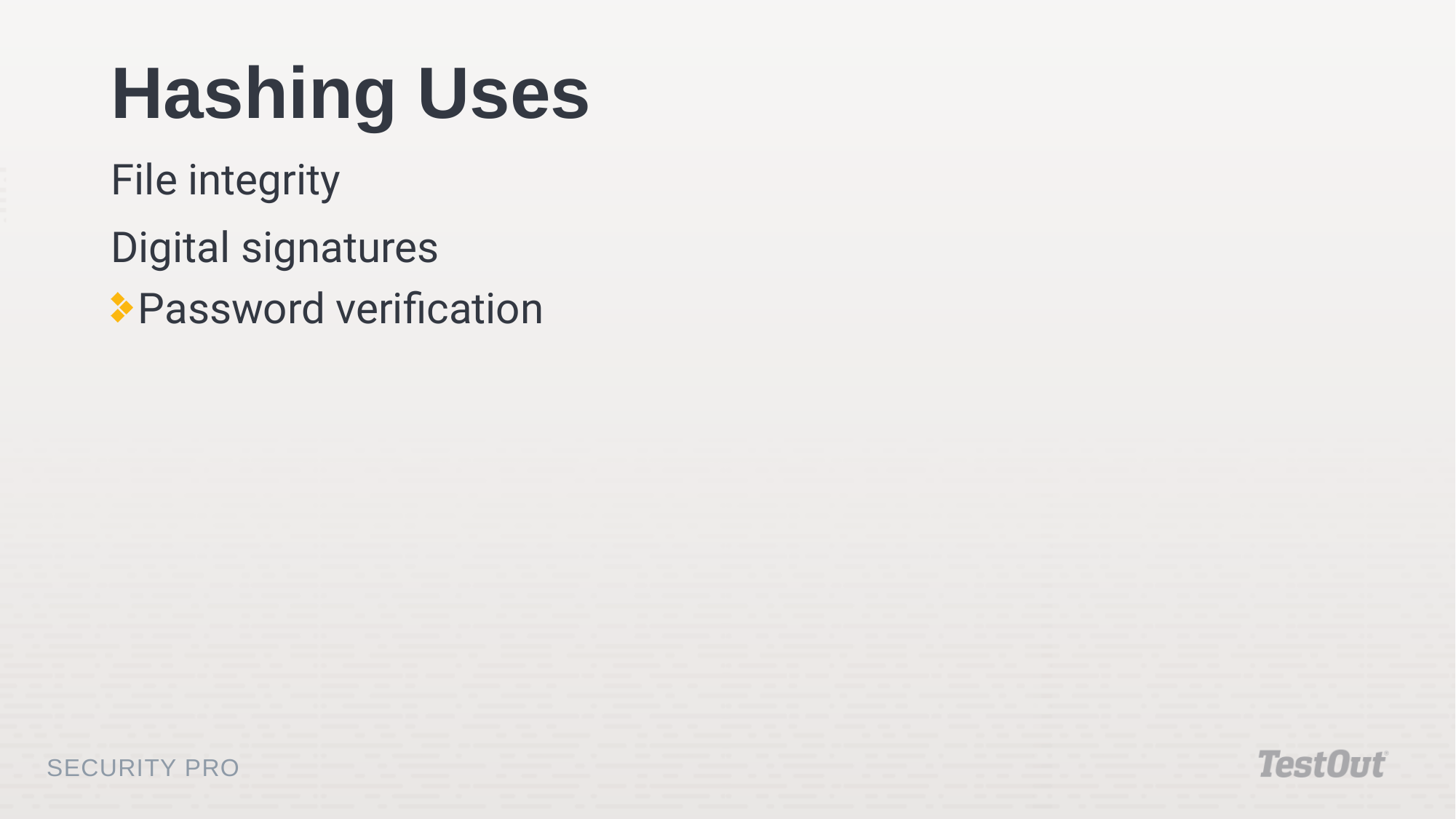

# Hashing Uses
File integrity
Digital signatures
Password verification
Security Pro